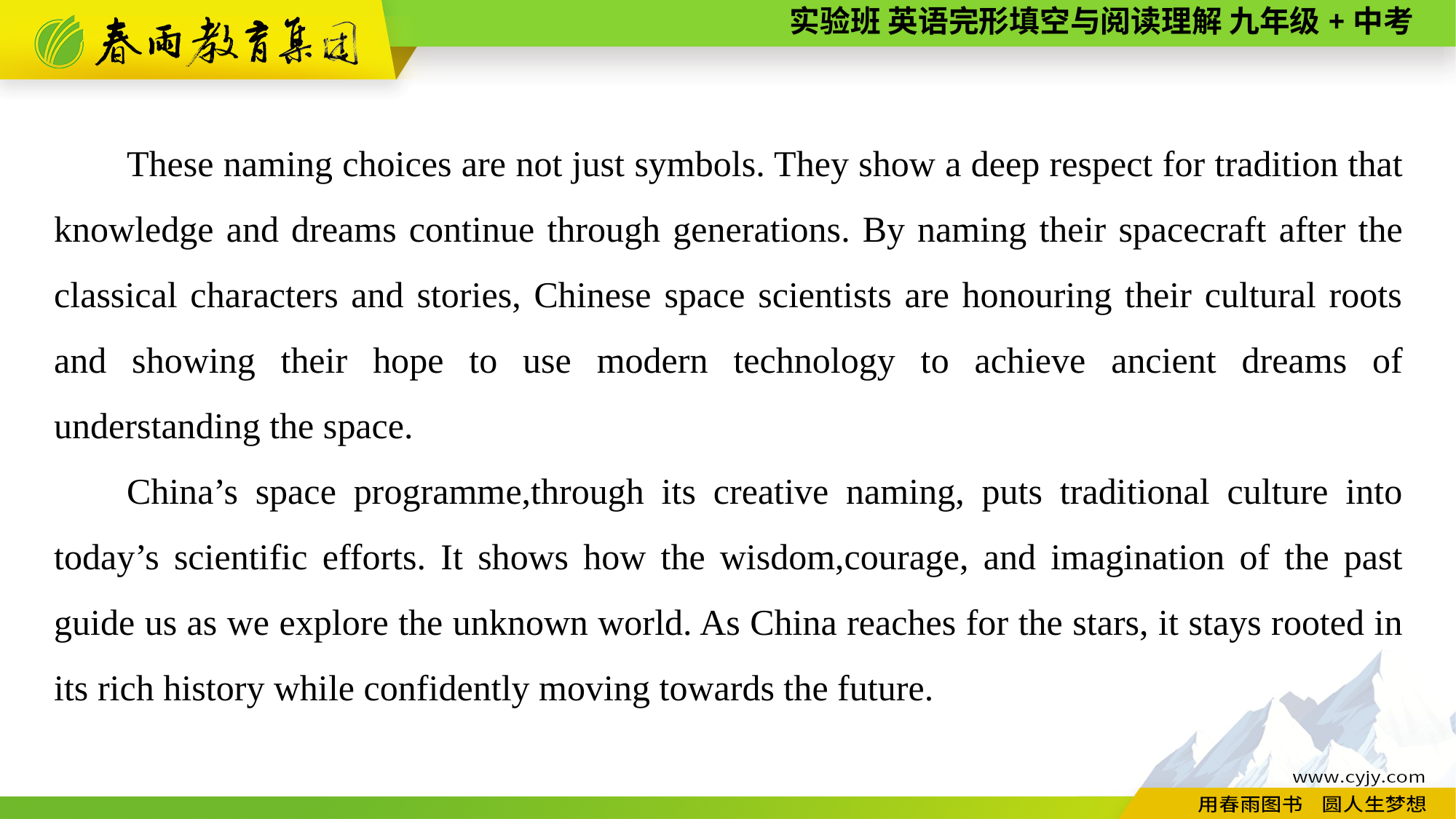

These naming choices are not just symbols. They show a deep respect for tradition that knowledge and dreams continue through generations. By naming their spacecraft after the classical characters and stories, Chinese space scientists are honouring their cultural roots and showing their hope to use modern technology to achieve ancient dreams of understanding the space.
China’s space programme,through its creative naming, puts traditional culture into today’s scientific efforts. It shows how the wisdom,courage, and imagination of the past guide us as we explore the unknown world. As China reaches for the stars, it stays rooted in its rich history while confidently moving towards the future.